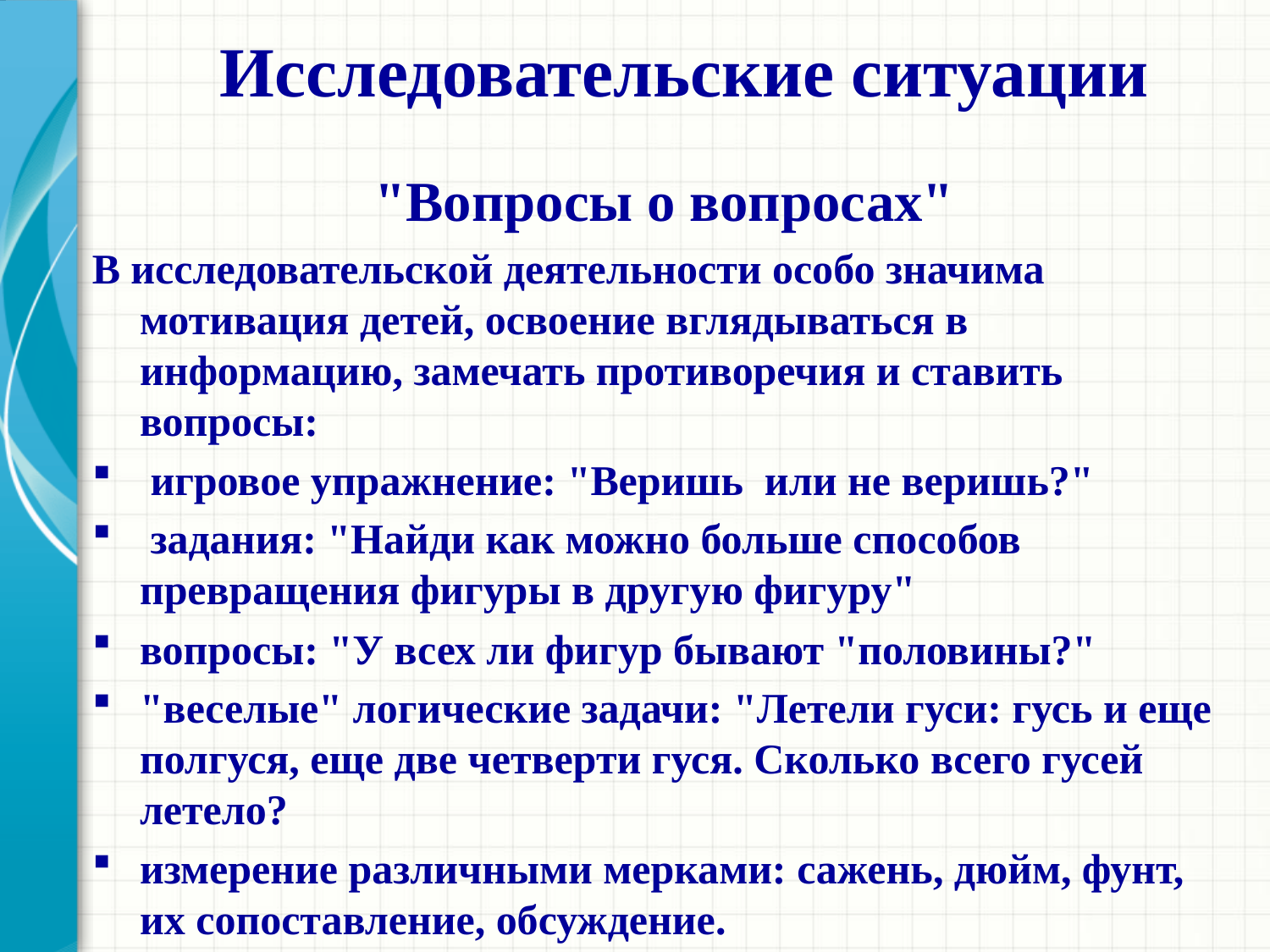

Исследовательские ситуации
"Вопросы о вопросах"
В исследовательской деятельности особо значима мотивация детей, освоение вглядываться в информацию, замечать противоречия и ставить вопросы:
 игровое упражнение: "Веришь  или не веришь?"
 задания: "Найди как можно больше способов превращения фигуры в другую фигуру"
вопросы: "У всех ли фигур бывают "половины?"
"веселые" логические задачи: "Летели гуси: гусь и еще полгуся, еще две четверти гуся. Сколько всего гусей  летело?
измерение различными мерками: сажень, дюйм, фунт, их сопоставление, обсуждение.